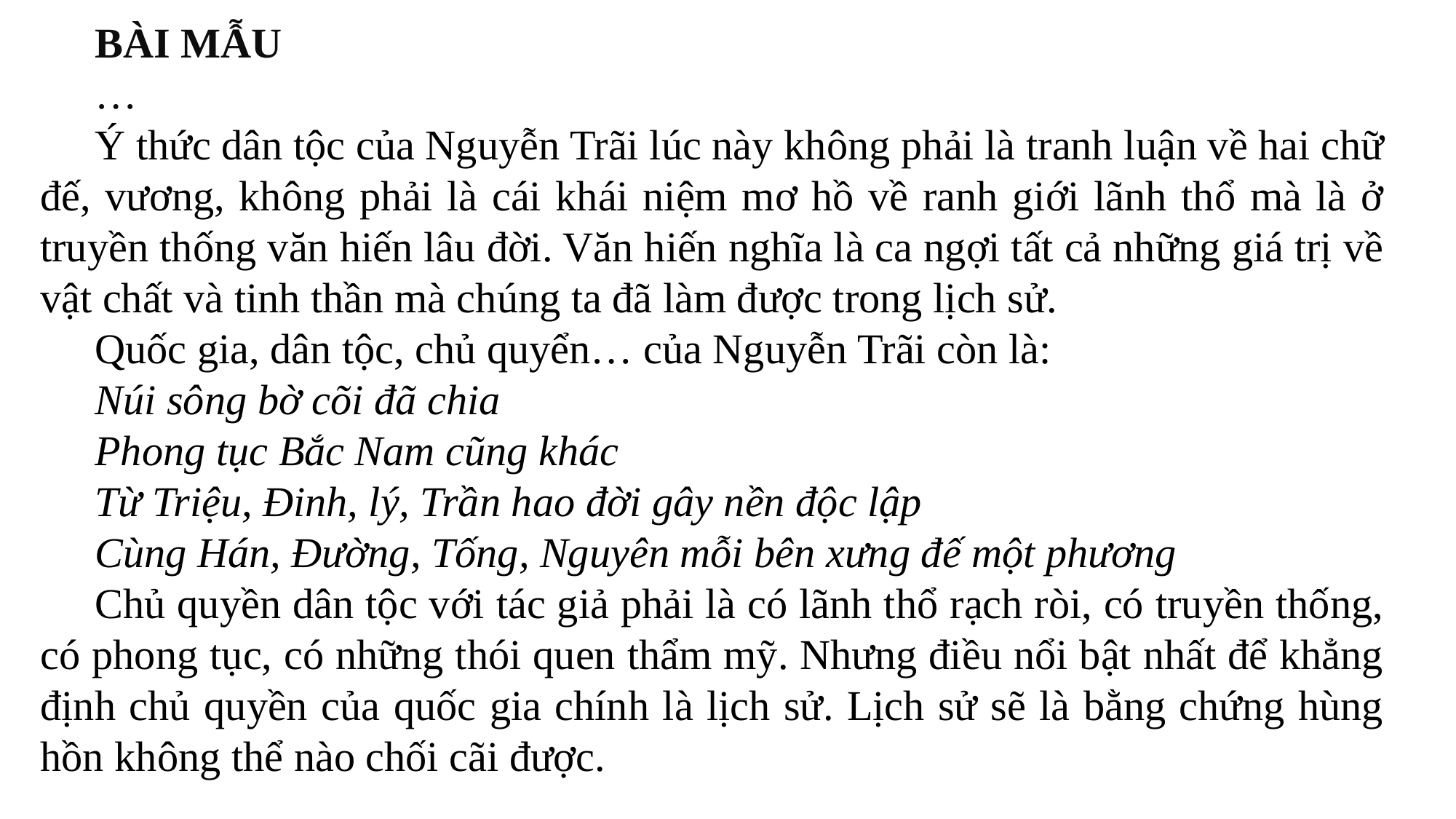

BÀI MẪU
…
Ý thức dân tộc của Nguyễn Trãi lúc này không phải là tranh luận về hai chữ đế, vương, không phải là cái khái niệm mơ hồ về ranh giới lãnh thổ mà là ở truyền thống văn hiến lâu đời. Văn hiến nghĩa là ca ngợi tất cả những giá trị về vật chất và tinh thần mà chúng ta đã làm được trong lịch sử.
Quốc gia, dân tộc, chủ quyển… của Nguyễn Trãi còn là:
Núi sông bờ cõi đã chia
Phong tục Bắc Nam cũng khác
Từ Triệu, Đinh, lý, Trần hao đời gây nền độc lập
Cùng Hán, Đường, Tống, Nguyên mỗi bên xưng đế một phương
Chủ quyền dân tộc với tác giả phải là có lãnh thổ rạch ròi, có truyền thống, có phong tục, có những thói quen thẩm mỹ. Nhưng điều nổi bật nhất để khẳng định chủ quyền của quốc gia chính là lịch sử. Lịch sử sẽ là bằng chứng hùng hồn không thể nào chối cãi được.